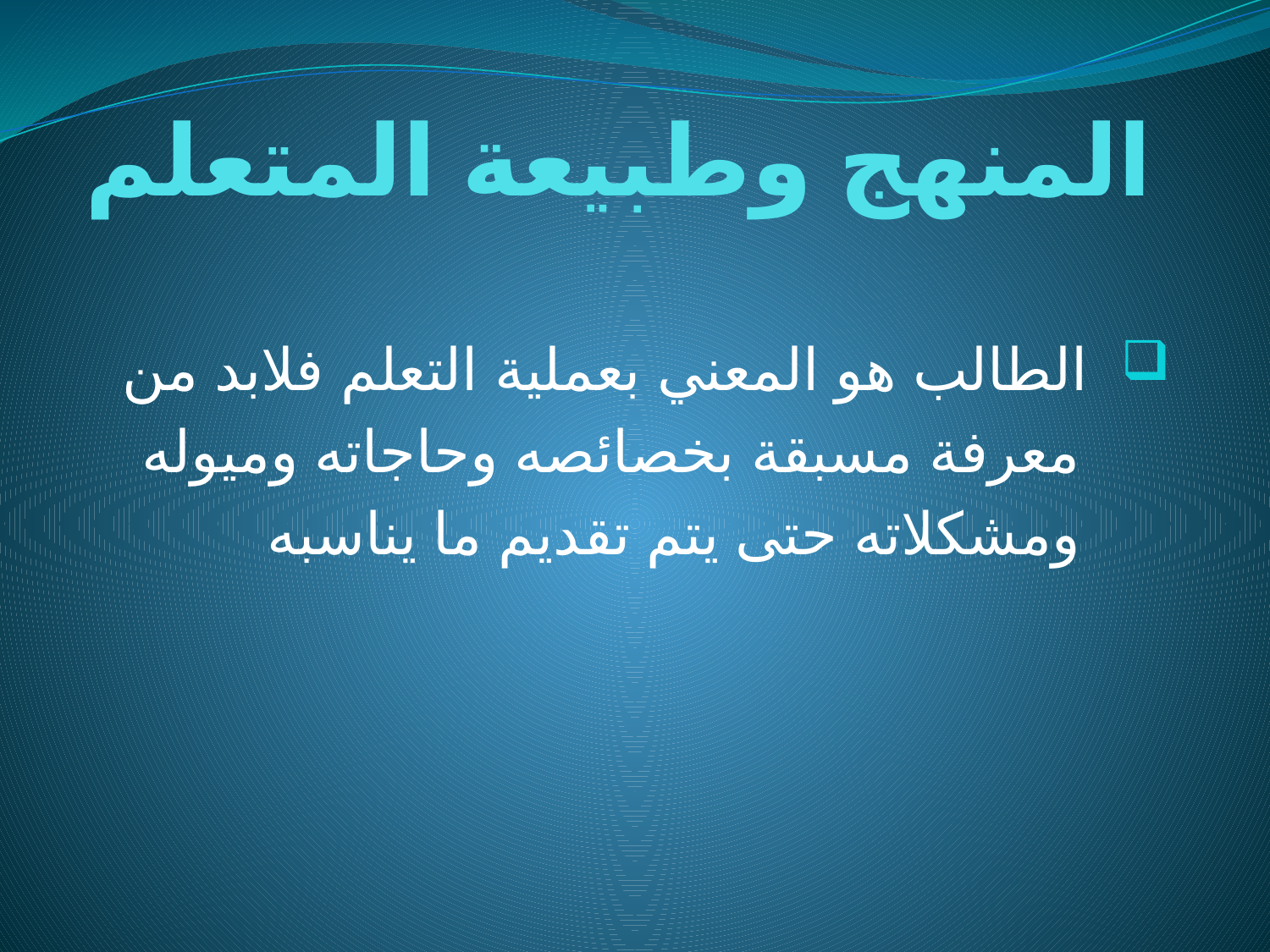

# المنهج وطبيعة المتعلم
  الطالب هو المعني بعملية التعلم فلابد من
     معرفة مسبقة بخصائصه وحاجاته وميوله
     ومشكلاته حتى يتم تقديم ما يناسبه